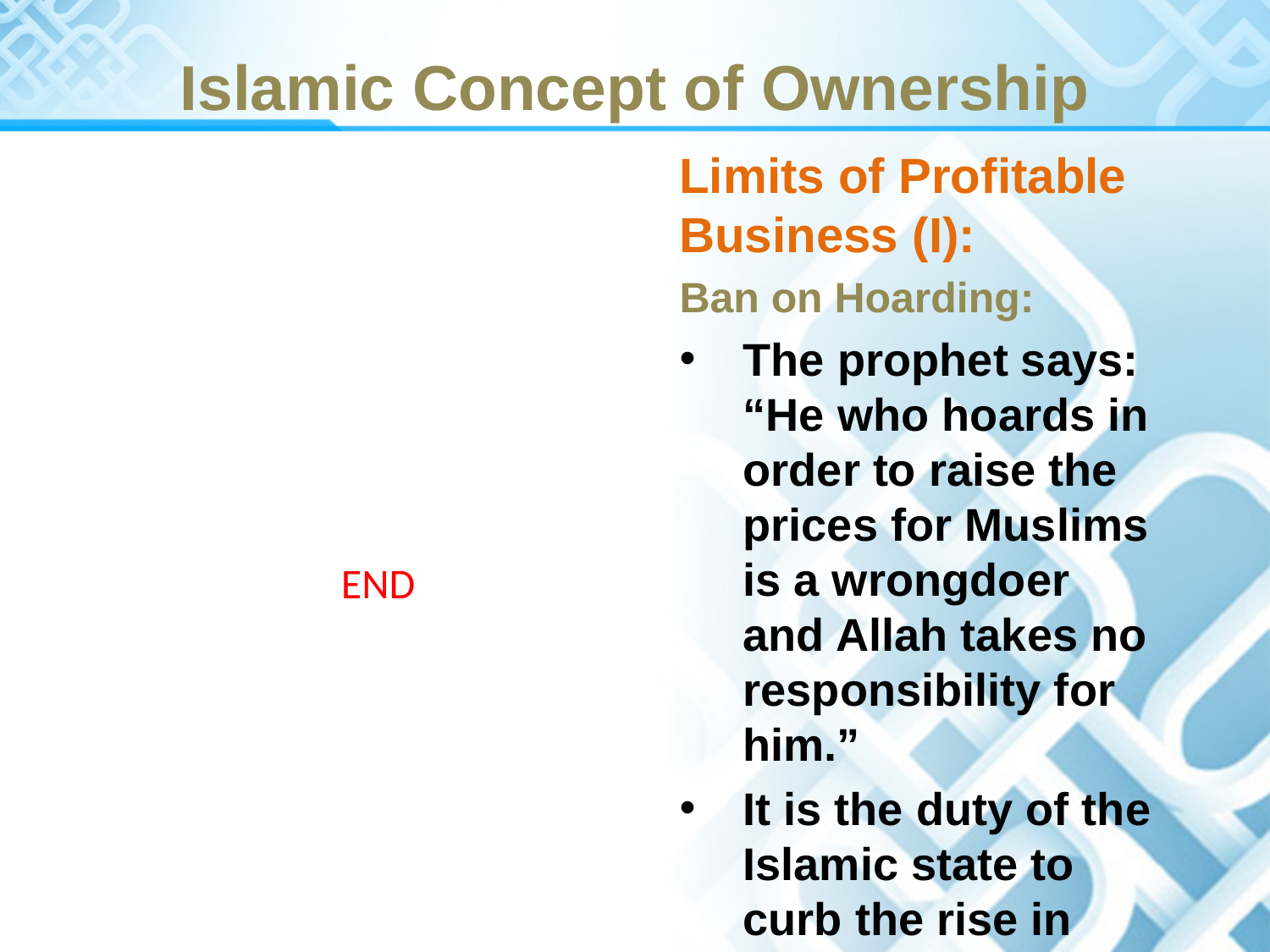

Islamic Concept of Ownership
Limits of Profitable Business (I):
Ban on Hoarding:
The prophet says: “He who hoards in order to raise the prices for Muslims is a wrongdoer and Allah takes no responsibility for him.”
It is the duty of the Islamic state to curb the rise in prices due to hoarding
END